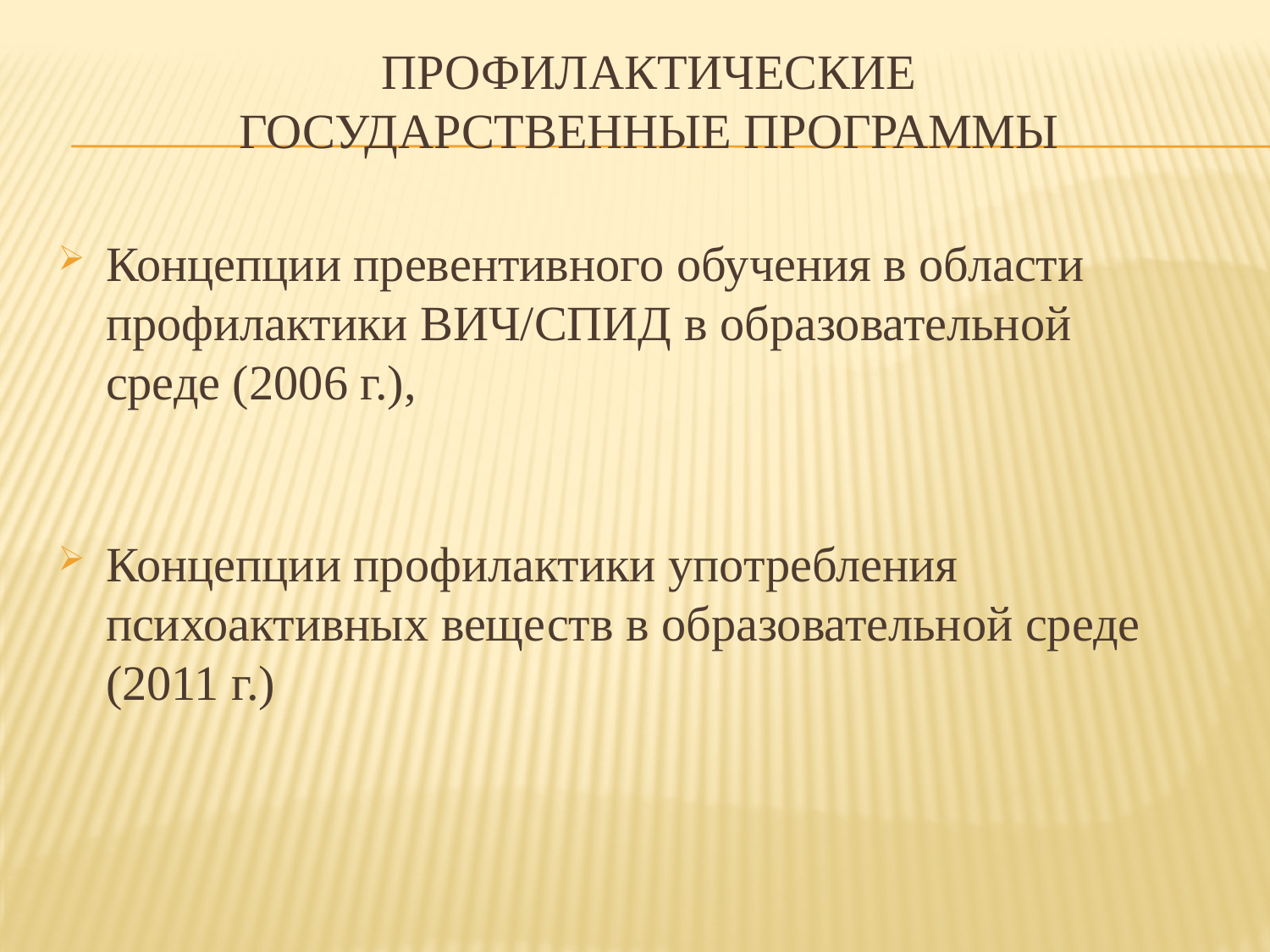

# Профилактические государственные программы
Концепции превентивного обучения в области профилактики ВИЧ/СПИД в образовательной среде (2006 г.),

Концепции профилактики употребления психоактивных веществ в образовательной среде (2011 г.)